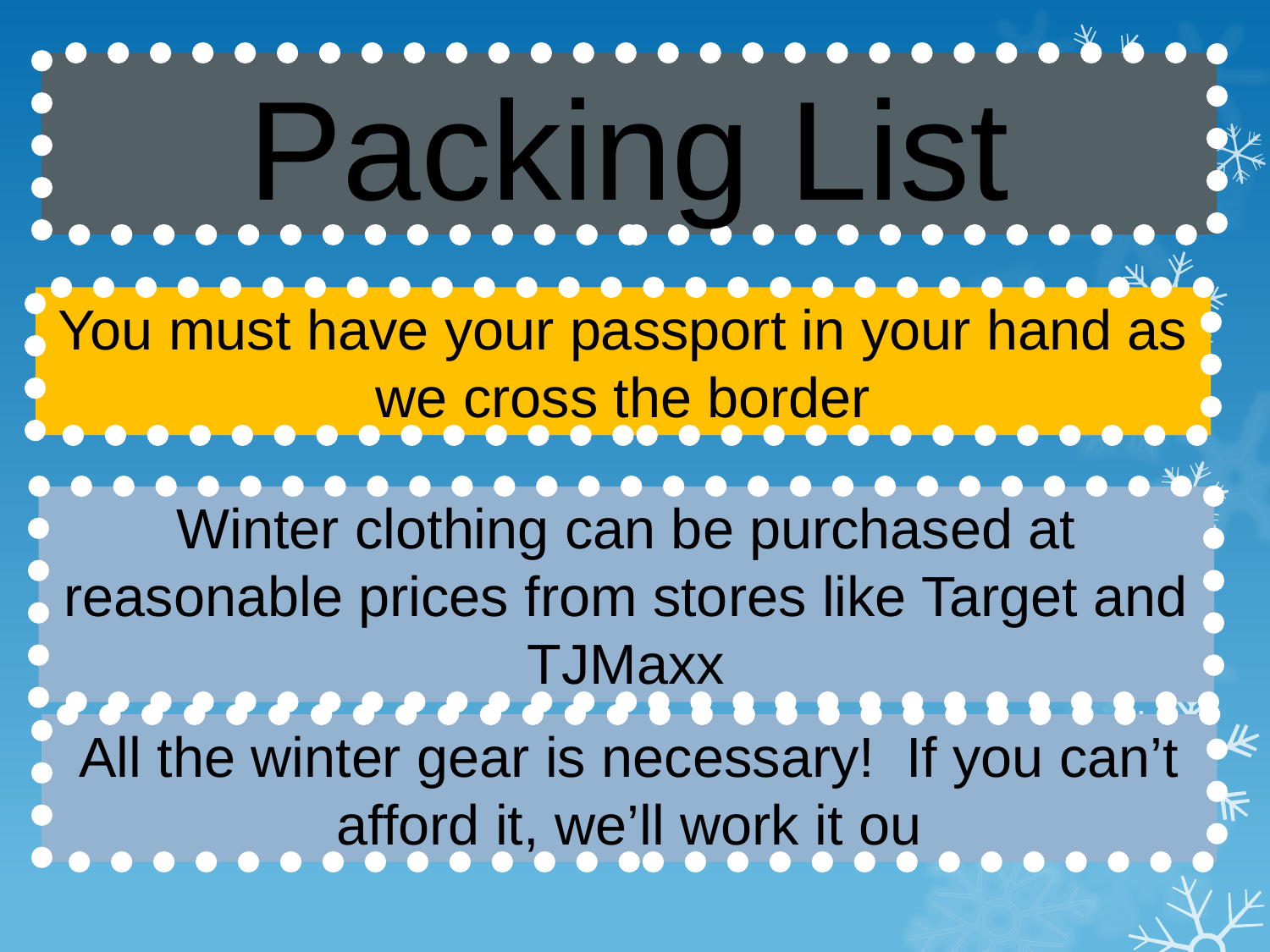

Packing List
You must have your passport in your hand as we cross the border
Winter clothing can be purchased at reasonable prices from stores like Target and TJMaxx
All the winter gear is necessary!  If you can’t afford it, we’ll work it ou